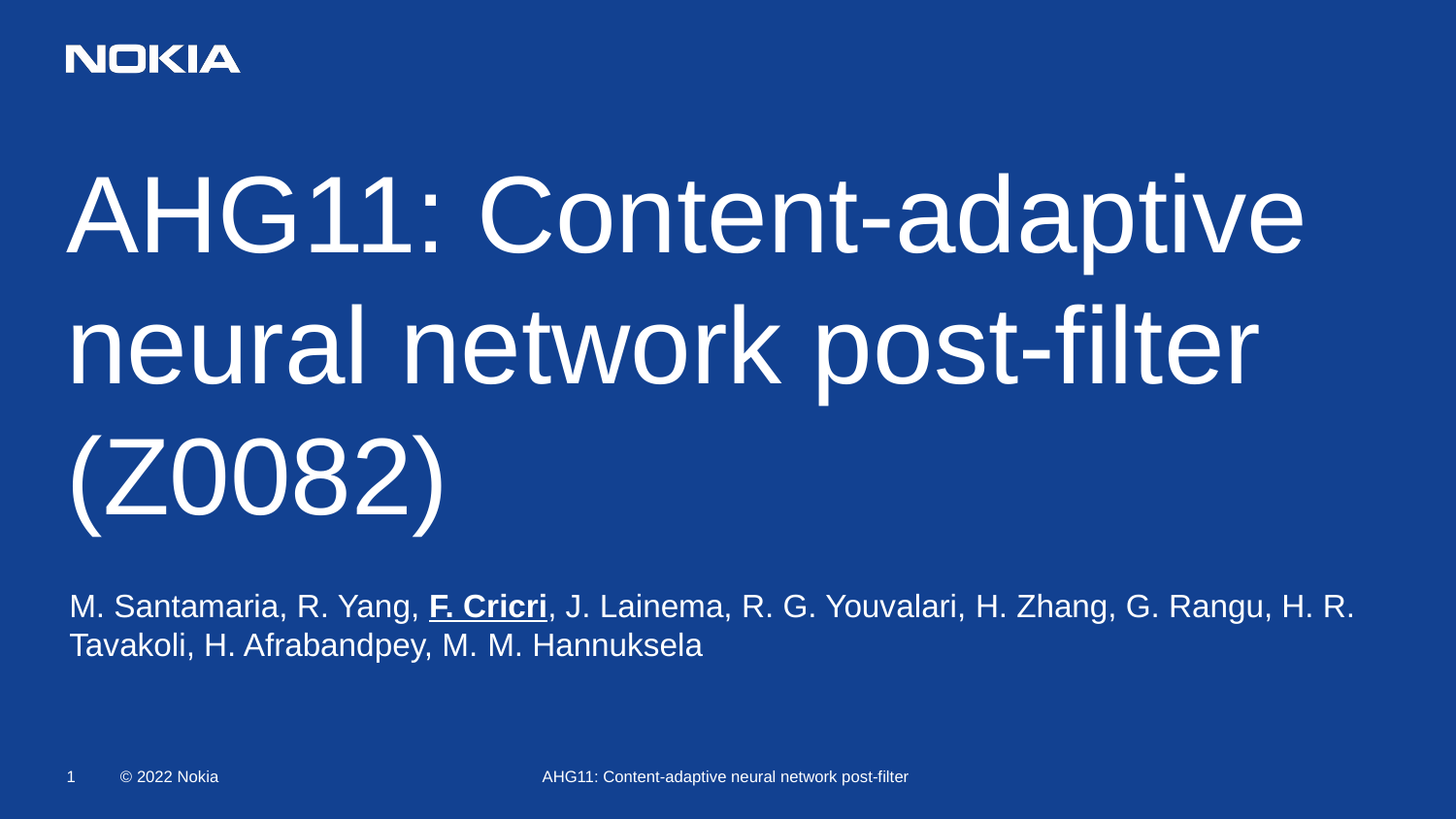

# AHG11: Content-adaptive neural network post-filter (Z0082)
M. Santamaria, R. Yang, F. Cricri, J. Lainema, R. G. Youvalari, H. Zhang, G. Rangu, H. R. Tavakoli, H. Afrabandpey, M. M. Hannuksela
AHG11: Content-adaptive neural network post-filter